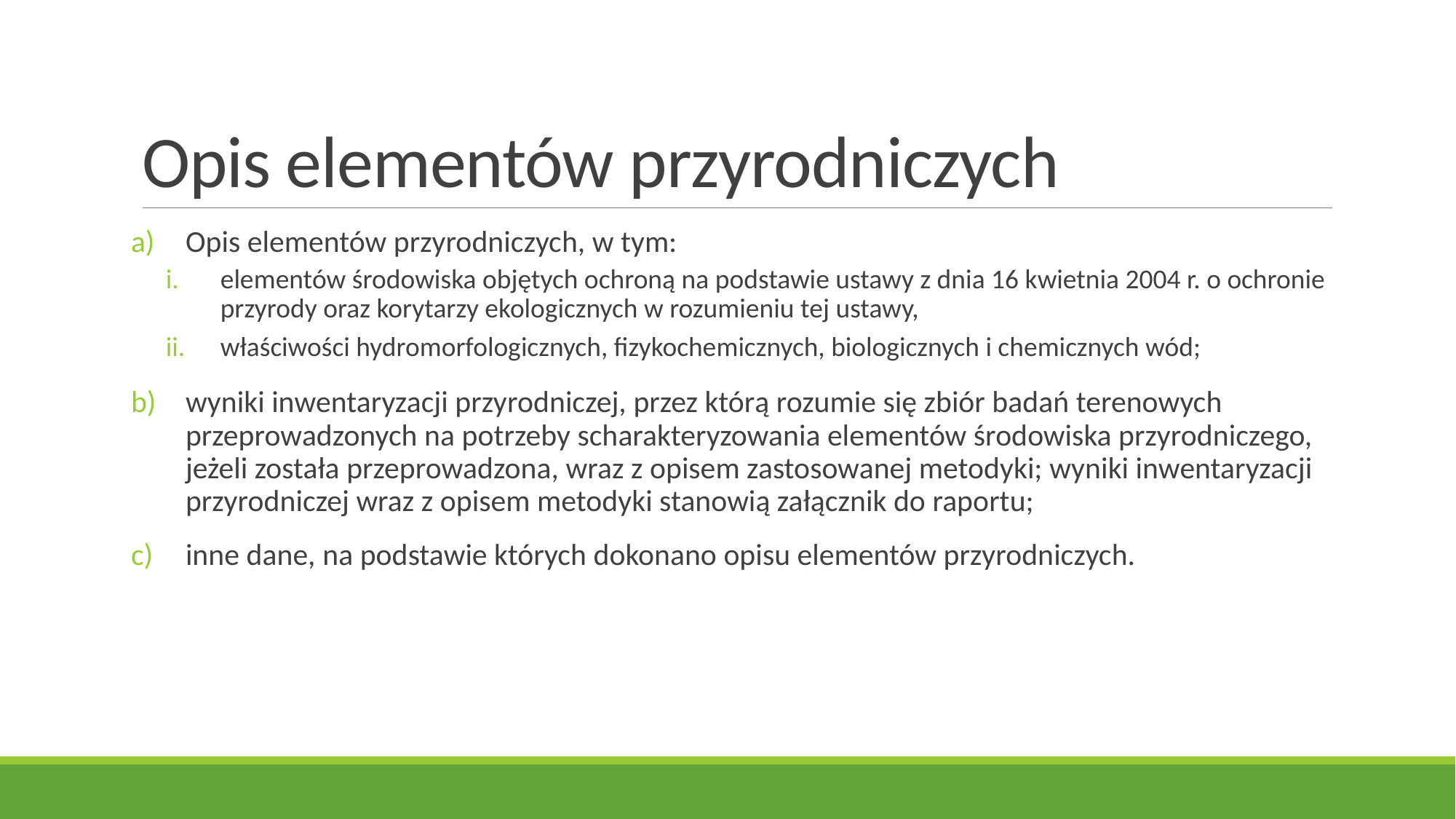

# Opis elementów przyrodniczych
Opis elementów przyrodniczych, w tym:
elementów środowiska objętych ochroną na podstawie ustawy z dnia 16 kwietnia 2004 r. o ochronie przyrody oraz korytarzy ekologicznych w rozumieniu tej ustawy,
właściwości hydromorfologicznych, fizykochemicznych, biologicznych i chemicznych wód;
wyniki inwentaryzacji przyrodniczej, przez którą rozumie się zbiór badań terenowych przeprowadzonych na potrzeby scharakteryzowania elementów środowiska przyrodniczego, jeżeli została przeprowadzona, wraz z opisem zastosowanej metodyki; wyniki inwentaryzacji przyrodniczej wraz z opisem metodyki stanowią załącznik do raportu;
inne dane, na podstawie których dokonano opisu elementów przyrodniczych.